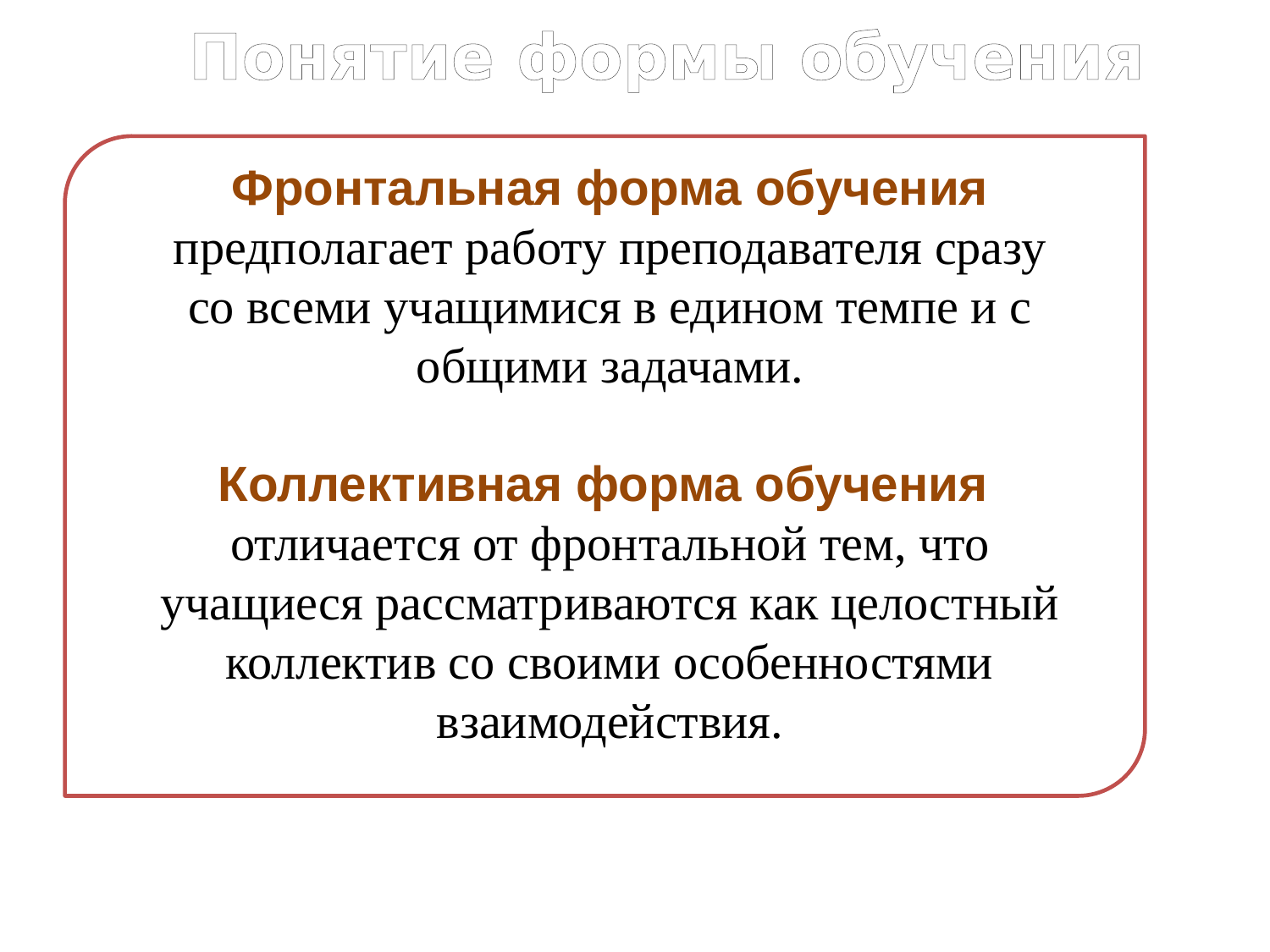

Понятие формы обучения

Фронтальная форма обучения предполагает работу преподавателя сразу со всеми учащимися в едином темпе и с общими задачами.

Коллективная форма обучения
отличается от фронтальной тем, что учащиеся рассматриваются как целостный коллектив со своими особенностями взаимодействия.